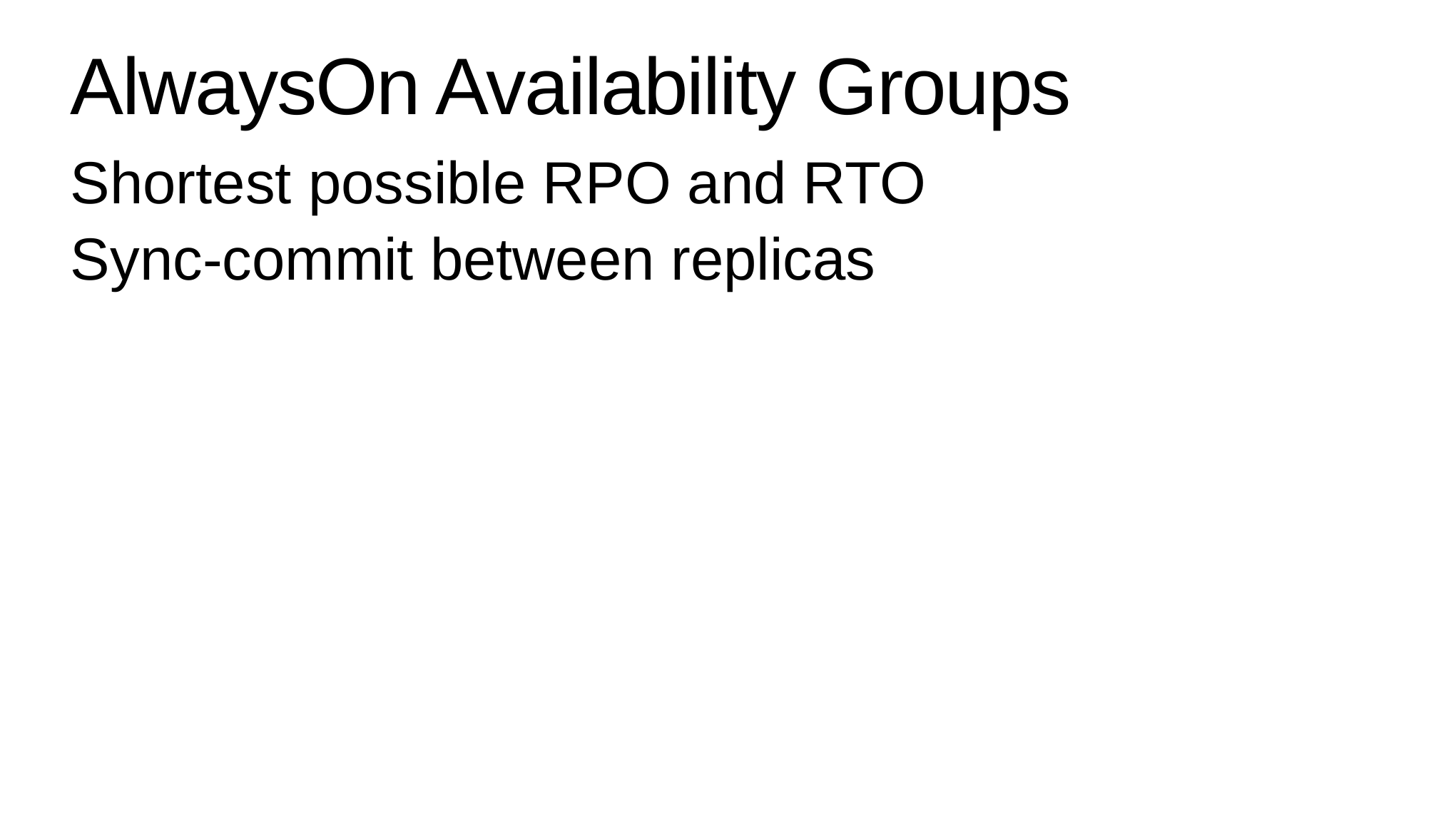

# AlwaysOn Availability Groups
Shortest possible RPO and RTO
Sync-commit between replicas